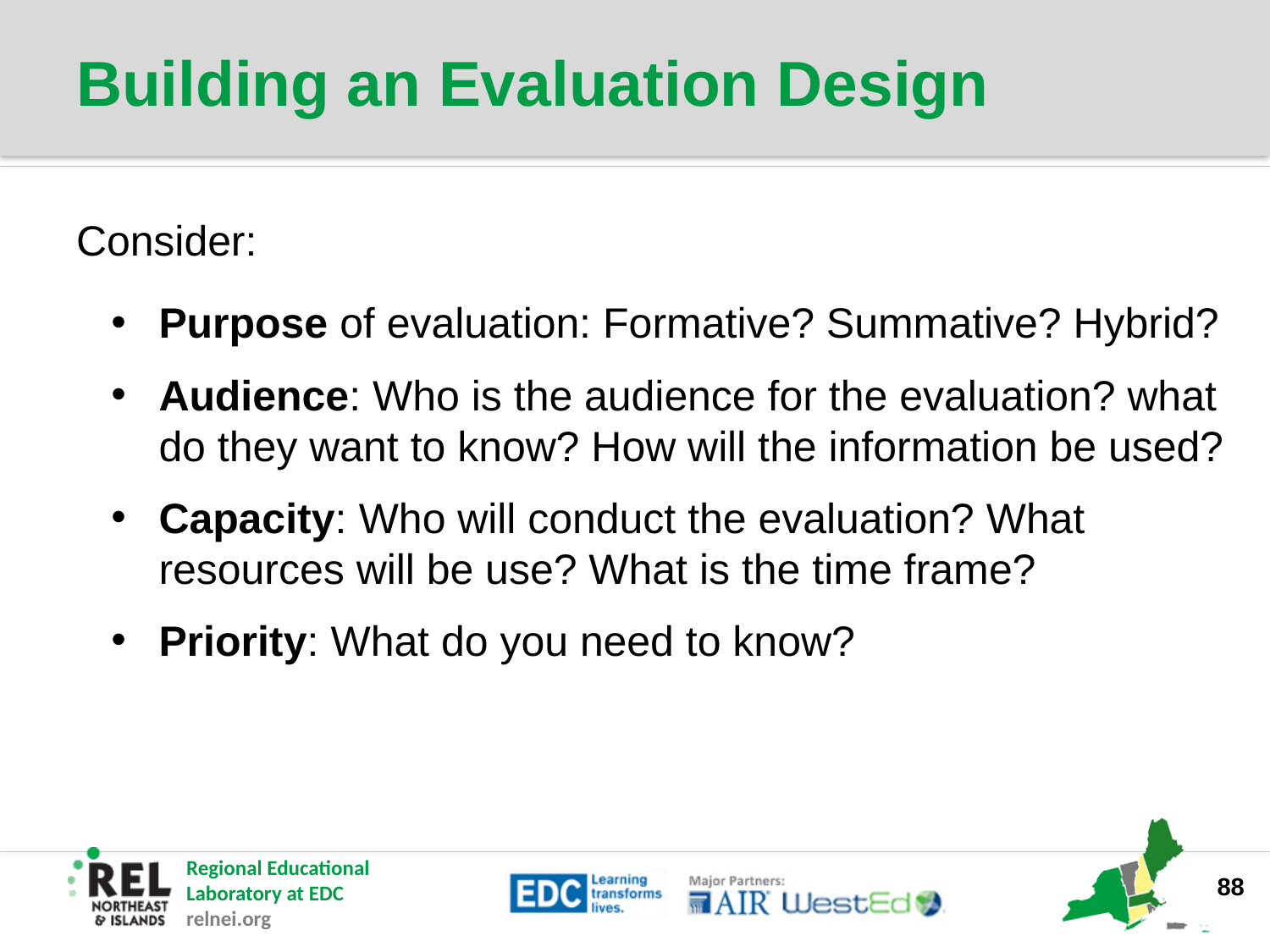

# Building an Evaluation Design
Consider:
Purpose of evaluation: Formative? Summative? Hybrid?
Audience: Who is the audience for the evaluation? what do they want to know? How will the information be used?
Capacity: Who will conduct the evaluation? What resources will be use? What is the time frame?
Priority: What do you need to know?

88